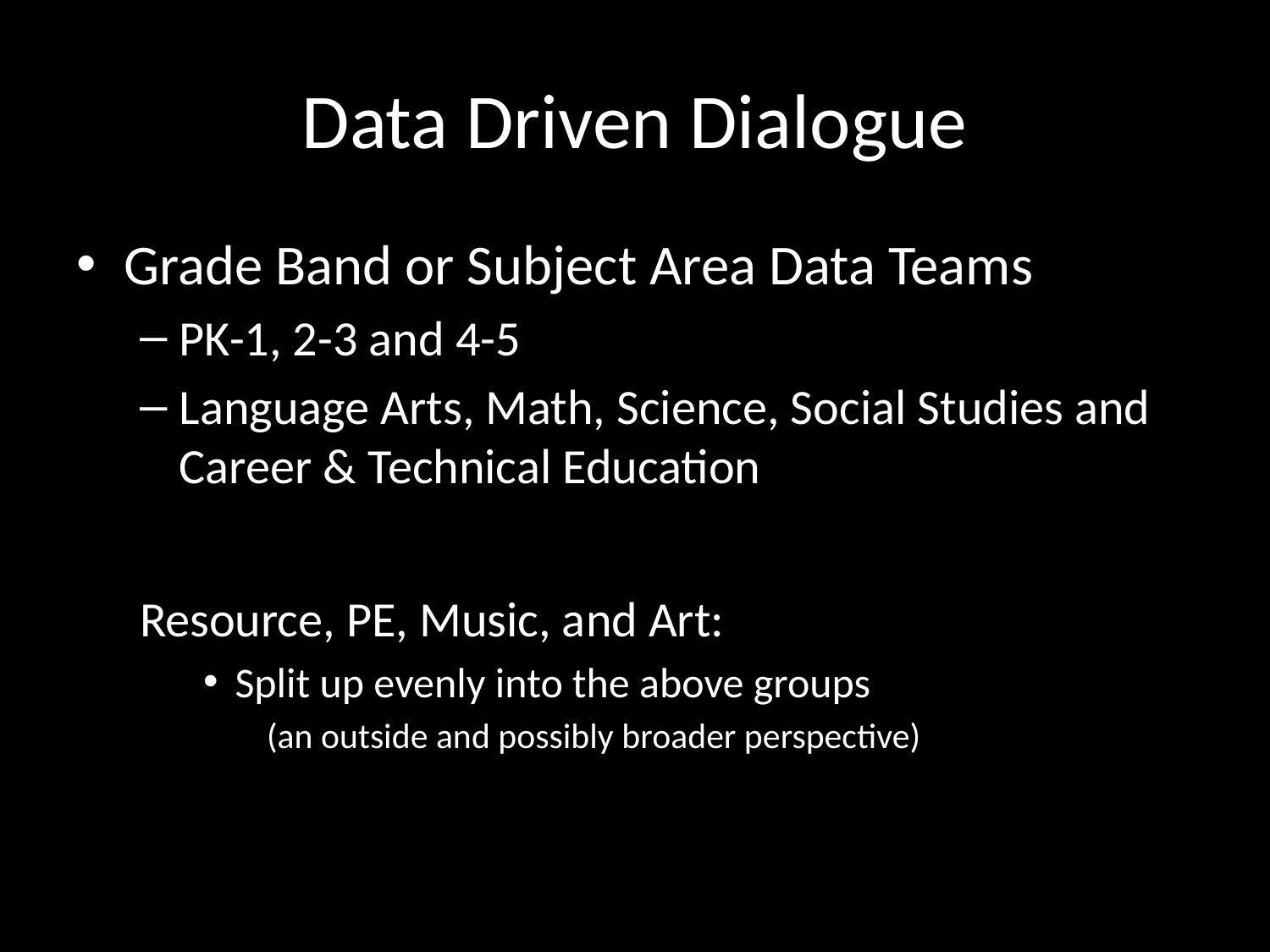

# Data Driven Dialogue
Grade Band or Subject Area Data Teams
PK-1, 2-3 and 4-5
Language Arts, Math, Science, Social Studies and Career & Technical Education

Resource, PE, Music, and Art:
Split up evenly into the above groups
(an outside and possibly broader perspective)